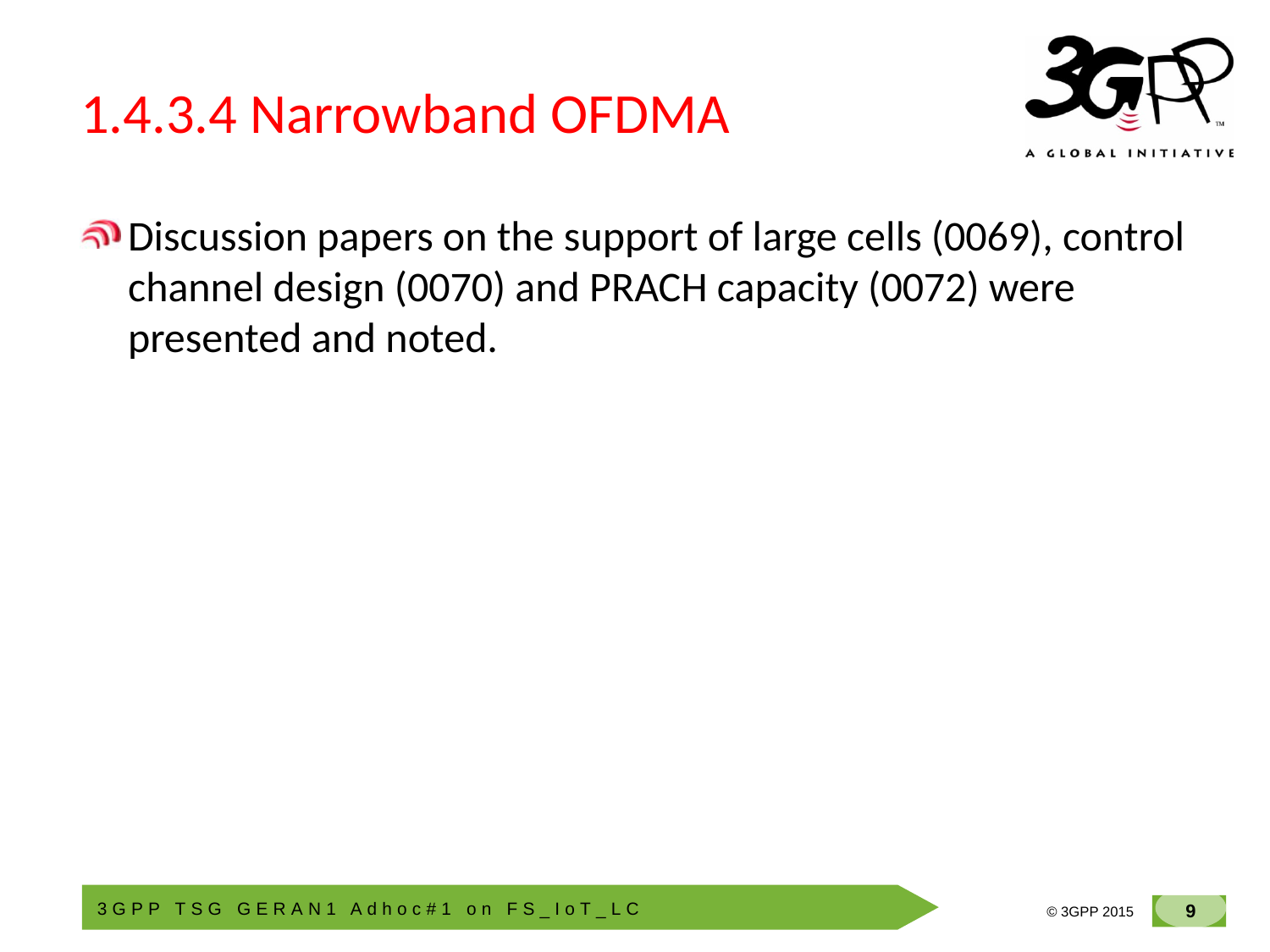

# 1.4.3.4 Narrowband OFDMA
Discussion papers on the support of large cells (0069), control channel design (0070) and PRACH capacity (0072) were presented and noted.